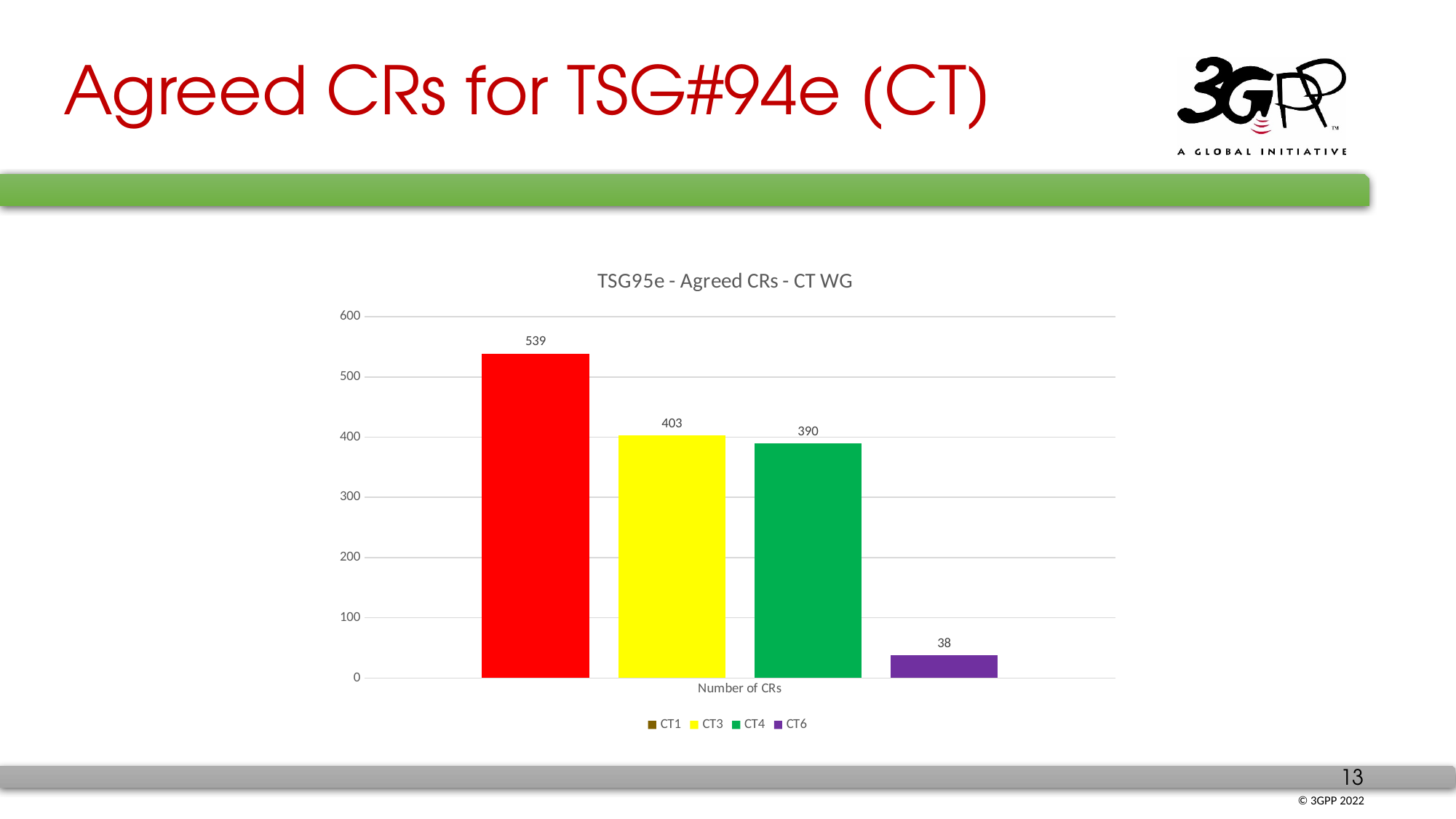

# Agreed CRs for TSG#94e (CT)

### Chart: TSG95e - Agreed CRs - CT WG

| Category | CT1 | CT3 | CT4 | CT6 |
|---|---|---|---|---|
| Number of CRs | 539.0 | 403.0 | 390.0 | 38.0 |